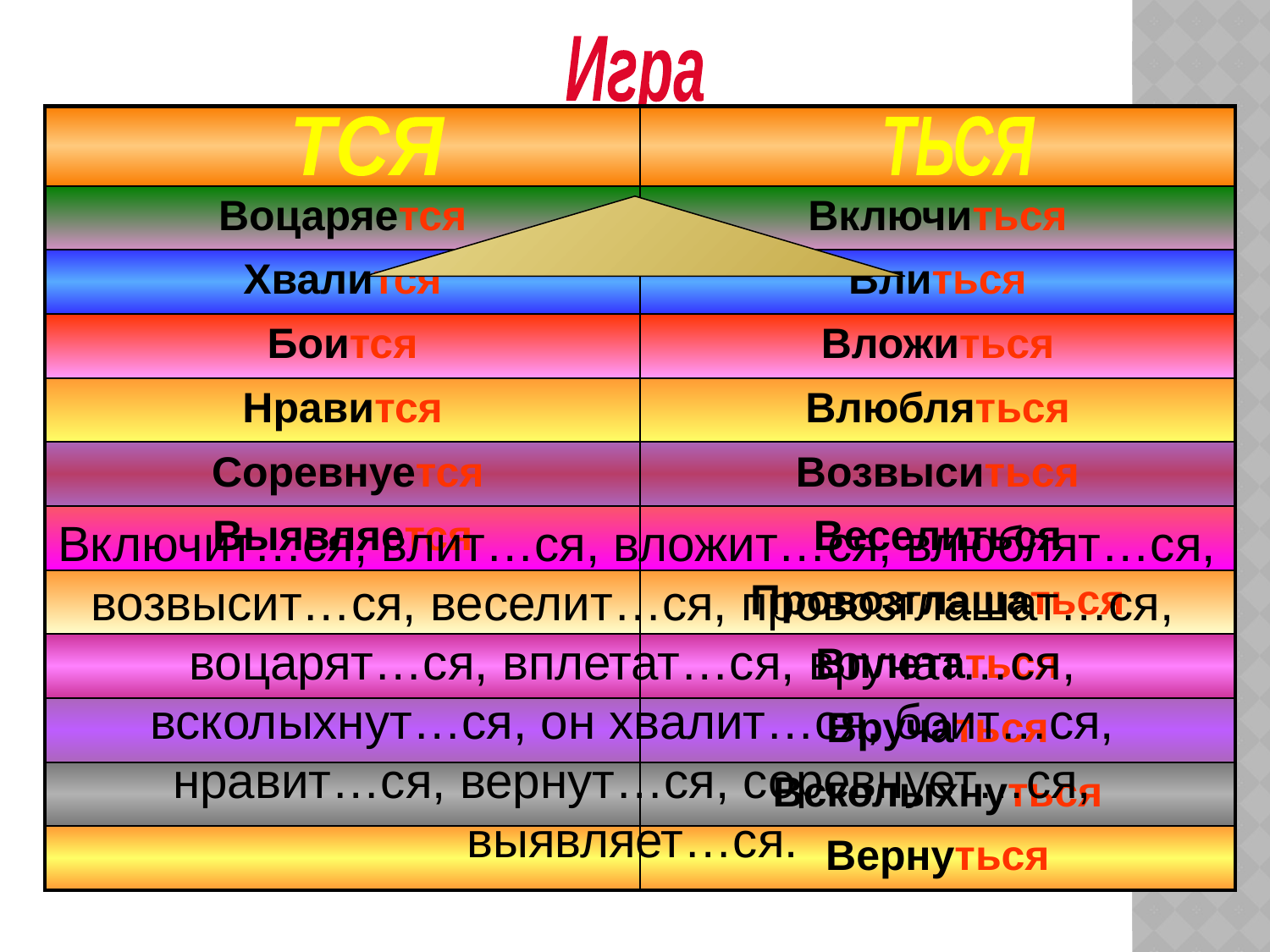

Игра
"Посели слова в домик"
|  |  |
| --- | --- |
| Воцаряется | Включиться |
| Хвалится | Влиться |
| Боится | Вложиться |
| Нравится | Влюбляться |
| Соревнуется | Возвыситься |
| Выявляется | Веселиться |
|  | Провозглашаться |
|  | Вплетаться |
|  | Вручаться |
|  | Всколыхнуться |
|  | Вернуться |
ТСЯ
ТЬСЯ

| -тся | -ться |
| --- | --- |
|  |  |
 Включит…ся, влит…ся, вложит…ся, влюблят…ся, возвысит…ся, веселит…ся, провозглашат…ся, воцарят…ся, вплетат…ся, вручат…ся, всколыхнут…ся, он хвалит…ся, боит…ся, нравит…ся, вернут…ся, соревнует…ся, выявляет…ся.